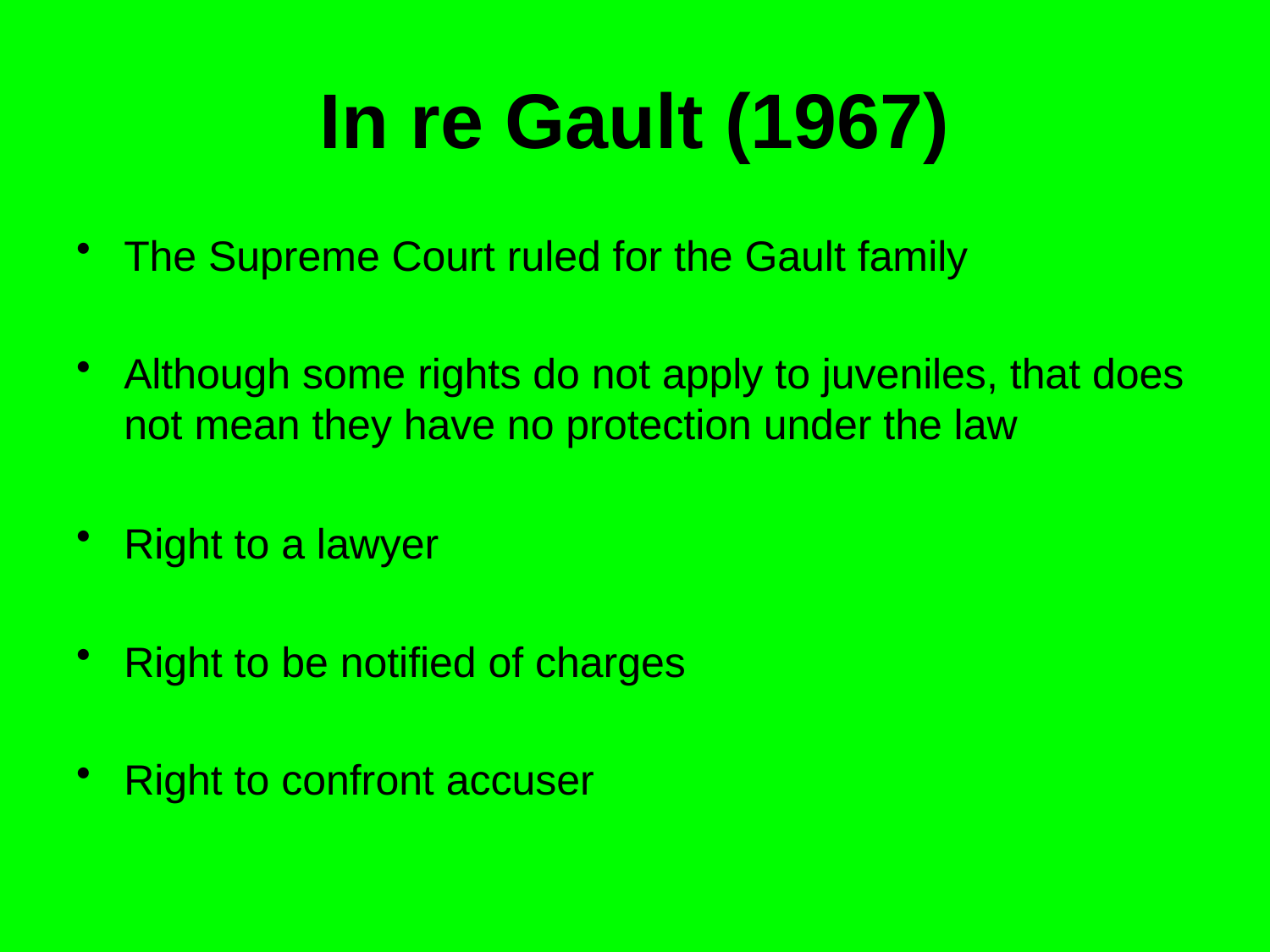

# In re Gault (1967)
The Supreme Court ruled for the Gault family

Although some rights do not apply to juveniles, that does not mean they have no protection under the law

Right to a lawyer

Right to be notified of charges

Right to confront accuser